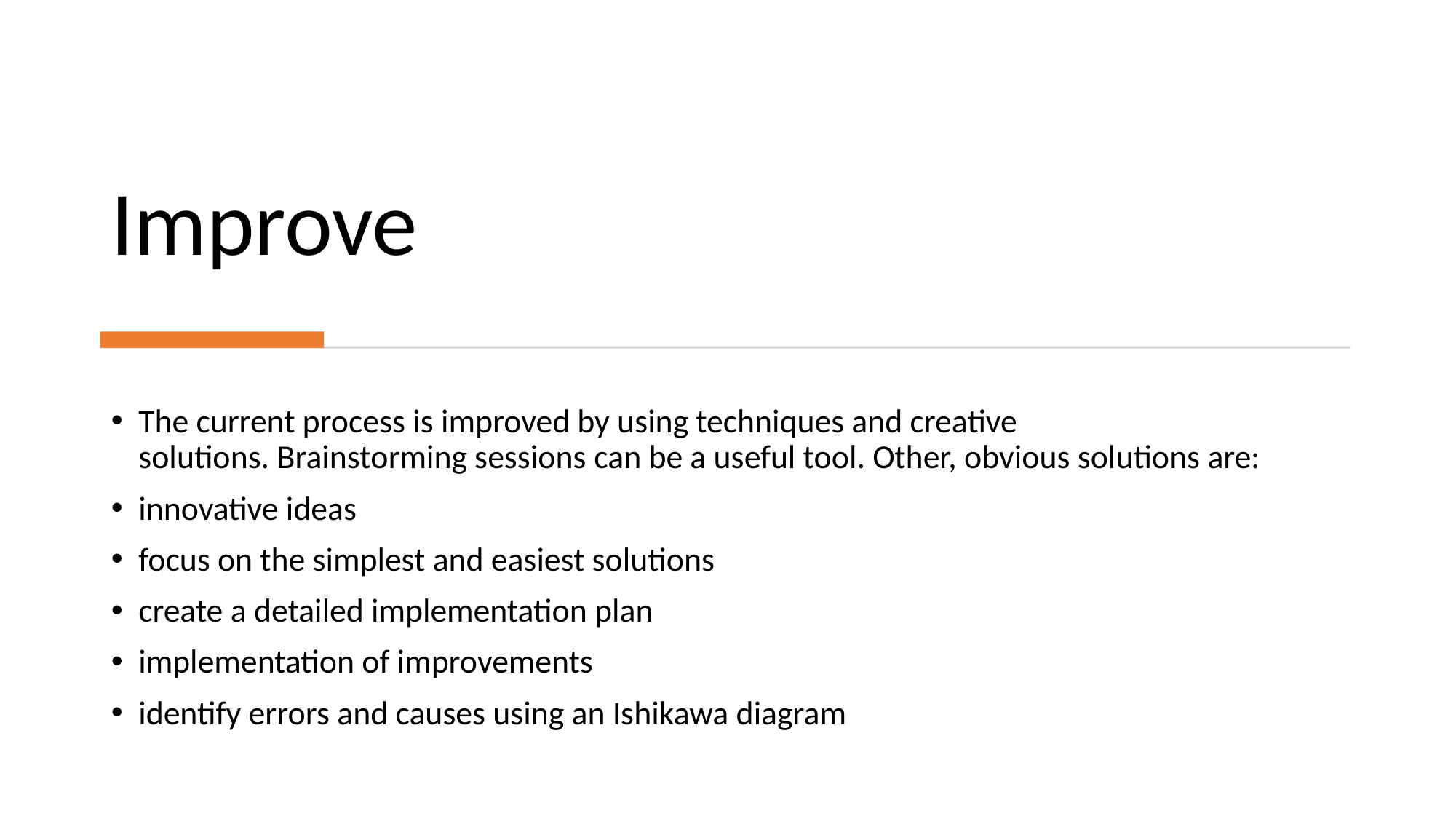

# Improve

The current process is improved by using techniques and creative solutions. Brainstorming sessions can be a useful tool. Other, obvious solutions are:
innovative ideas
focus on the simplest and easiest solutions
create a detailed implementation plan
implementation of improvements
identify errors and causes using an Ishikawa diagram